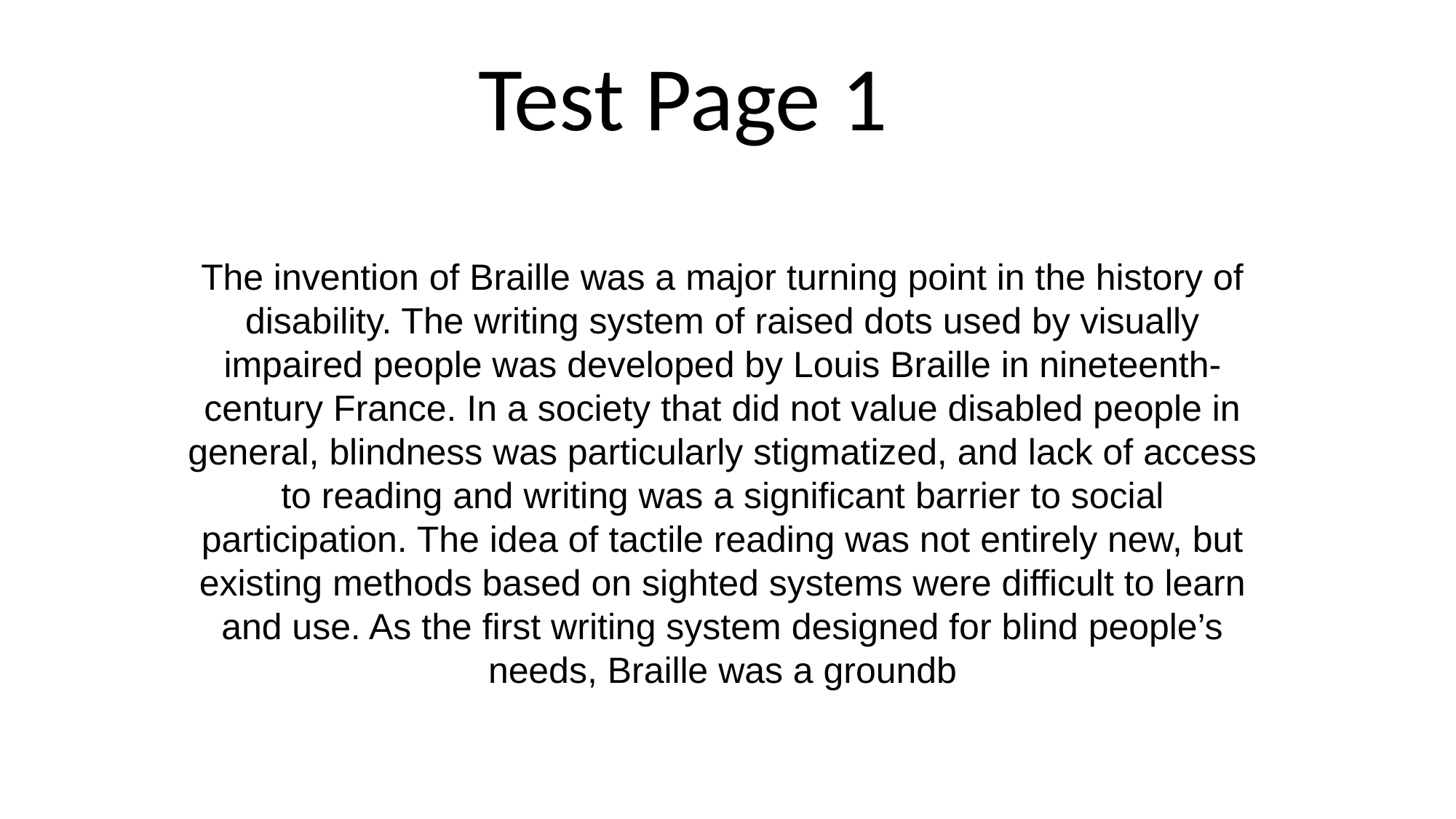

# Test Page 1
The invention of Braille was a major turning point in the history of disability. The writing system of raised dots used by visually impaired people was developed by Louis Braille in nineteenth-century France. In a society that did not value disabled people in general, blindness was particularly stigmatized, and lack of access to reading and writing was a significant barrier to social participation. The idea of tactile reading was not entirely new, but existing methods based on sighted systems were difficult to learn and use. As the first writing system designed for blind people’s needs, Braille was a groundb